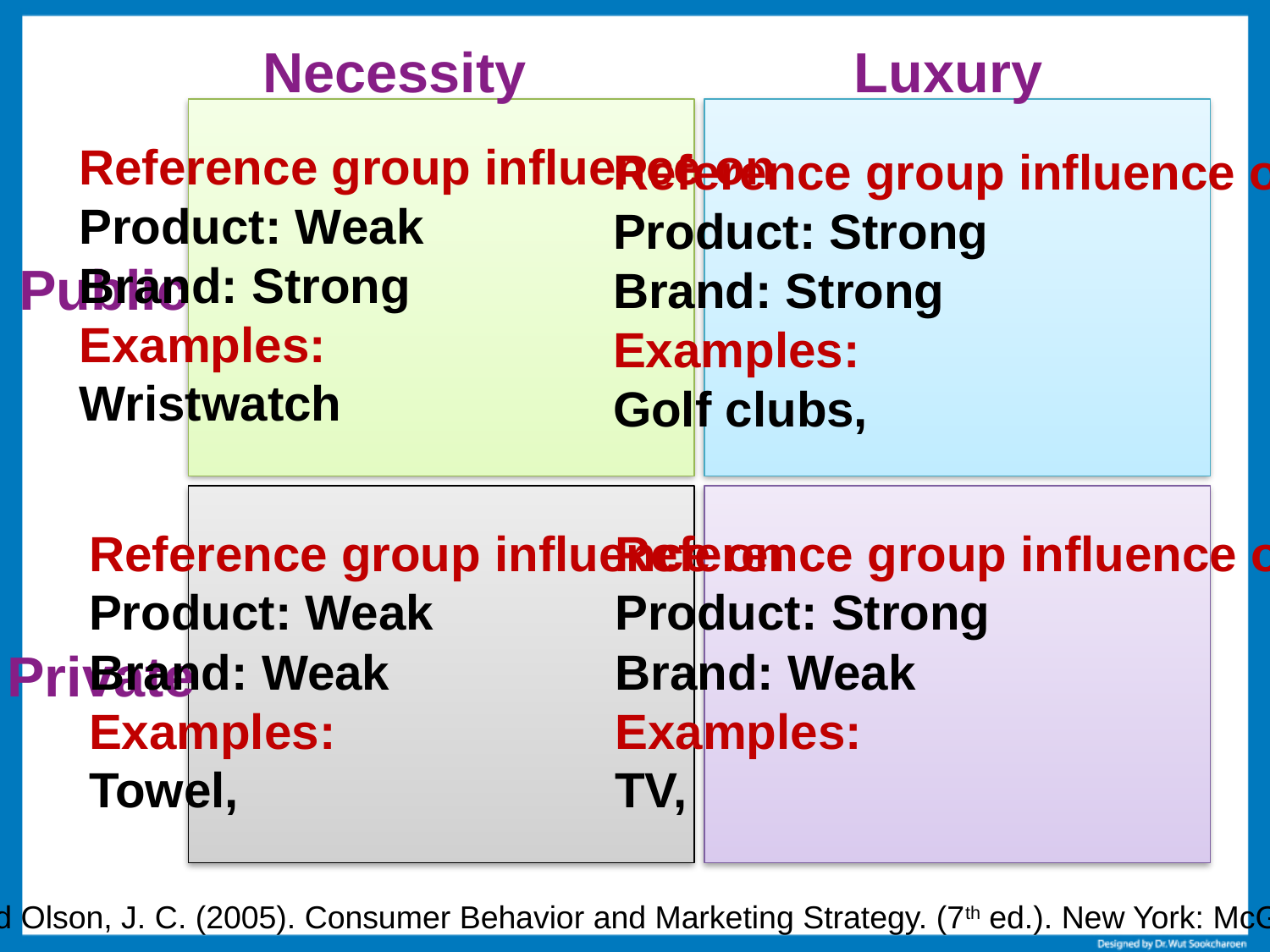

Necessity
Luxury

Reference group influence on
Product: Weak
Brand: Strong
Examples:
Wristwatch
Reference group influence on
Product: Strong
Brand: Strong
Examples:
Golf clubs,
Public

Reference group influence on
Product: Weak
Brand: Weak
Examples:
Towel,
Reference group influence on
Product: Strong
Brand: Weak
Examples:
TV,
Private
Peter, J. P. and Olson, J. C. (2005). Consumer Behavior and Marketing Strategy. (7th ed.). New York: McGraw-Hill. (Page.353)